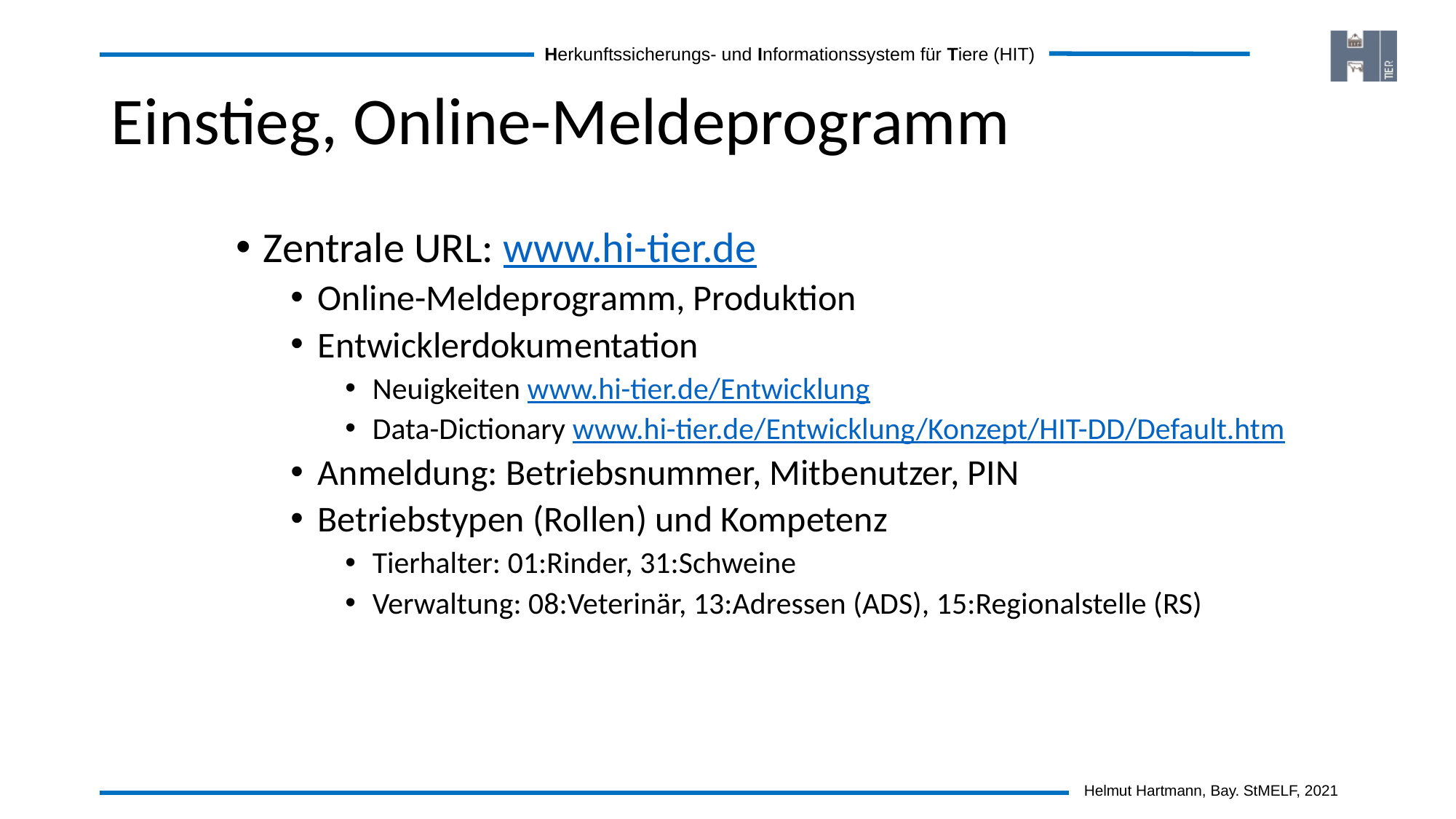

# Einstieg, Online-Meldeprogramm
Zentrale URL: www.hi-tier.de
Online-Meldeprogramm, Produktion
Entwicklerdokumentation
Neuigkeiten www.hi-tier.de/Entwicklung
Data-Dictionary www.hi-tier.de/Entwicklung/Konzept/HIT-DD/Default.htm
Anmeldung: Betriebsnummer, Mitbenutzer, PIN
Betriebstypen (Rollen) und Kompetenz
Tierhalter: 01:Rinder, 31:Schweine
Verwaltung: 08:Veterinär, 13:Adressen (ADS), 15:Regionalstelle (RS)